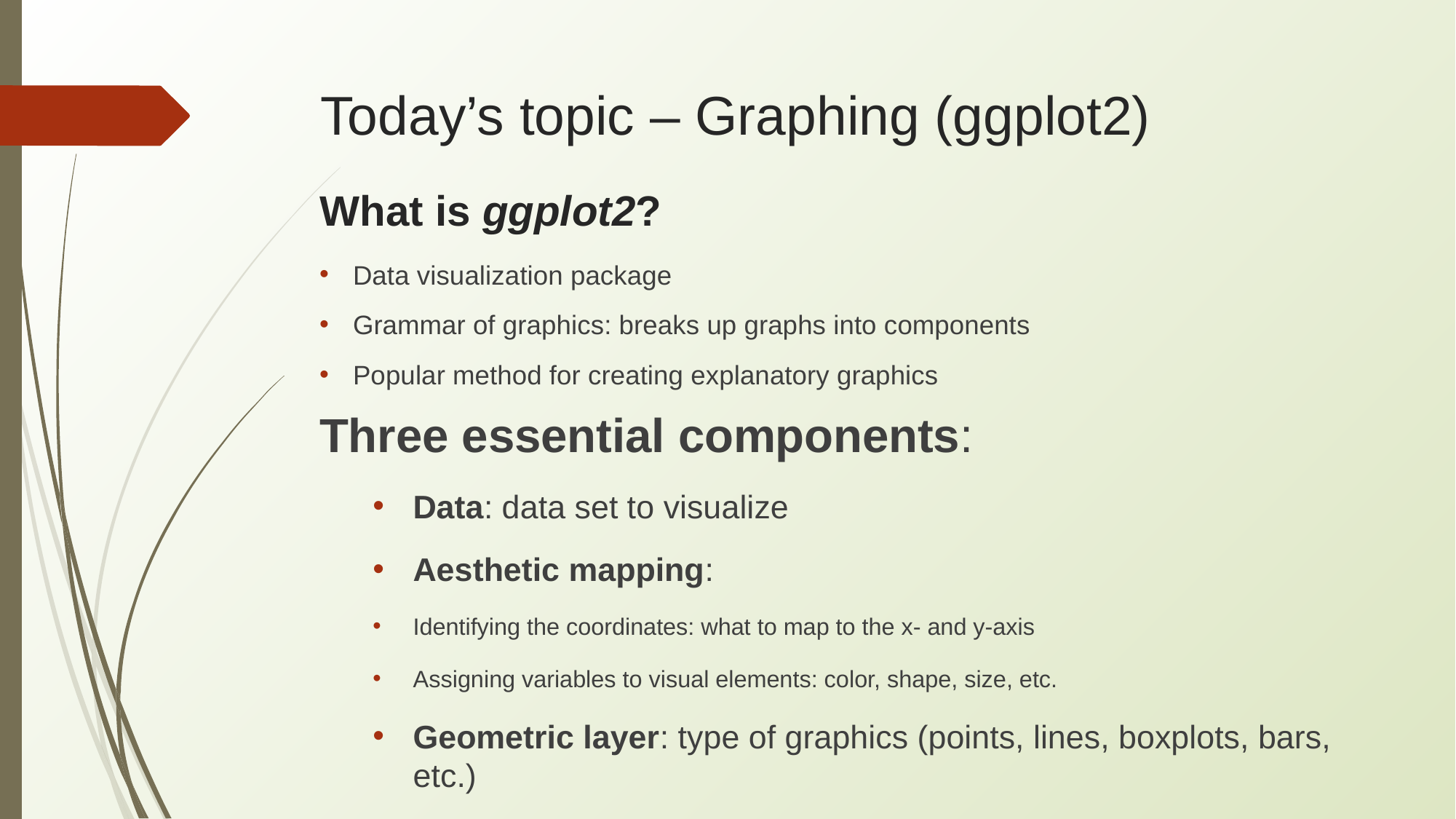

# Today’s topic – Graphing (ggplot2)
What is ggplot2?
Data visualization package
Grammar of graphics: breaks up graphs into components
Popular method for creating explanatory graphics
Three essential components:
Data: data set to visualize
Aesthetic mapping:
Identifying the coordinates: what to map to the x- and y-axis
Assigning variables to visual elements: color, shape, size, etc.
Geometric layer: type of graphics (points, lines, boxplots, bars, etc.)